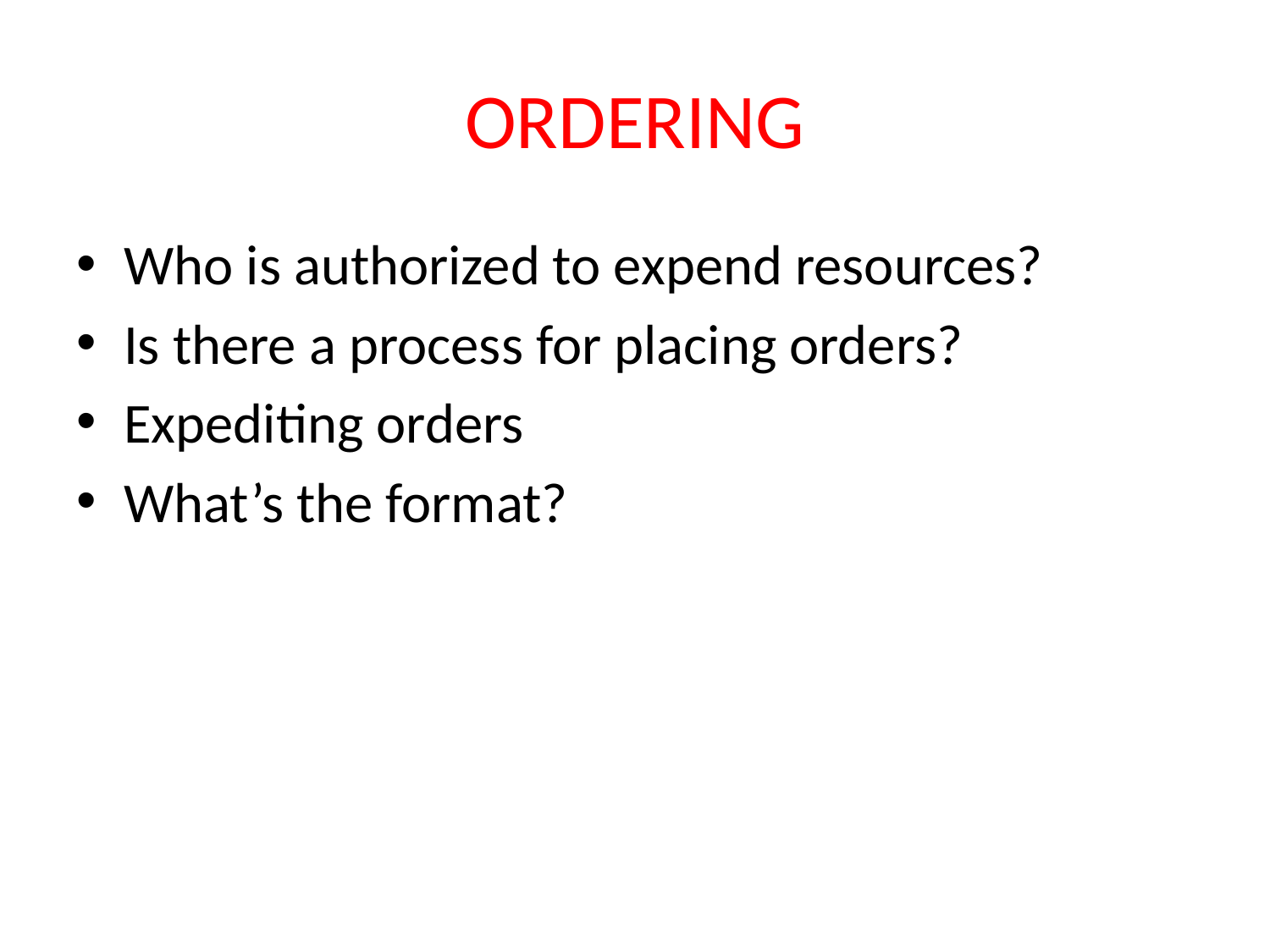

# ORDERING
Who is authorized to expend resources?
Is there a process for placing orders?
Expediting orders
What’s the format?